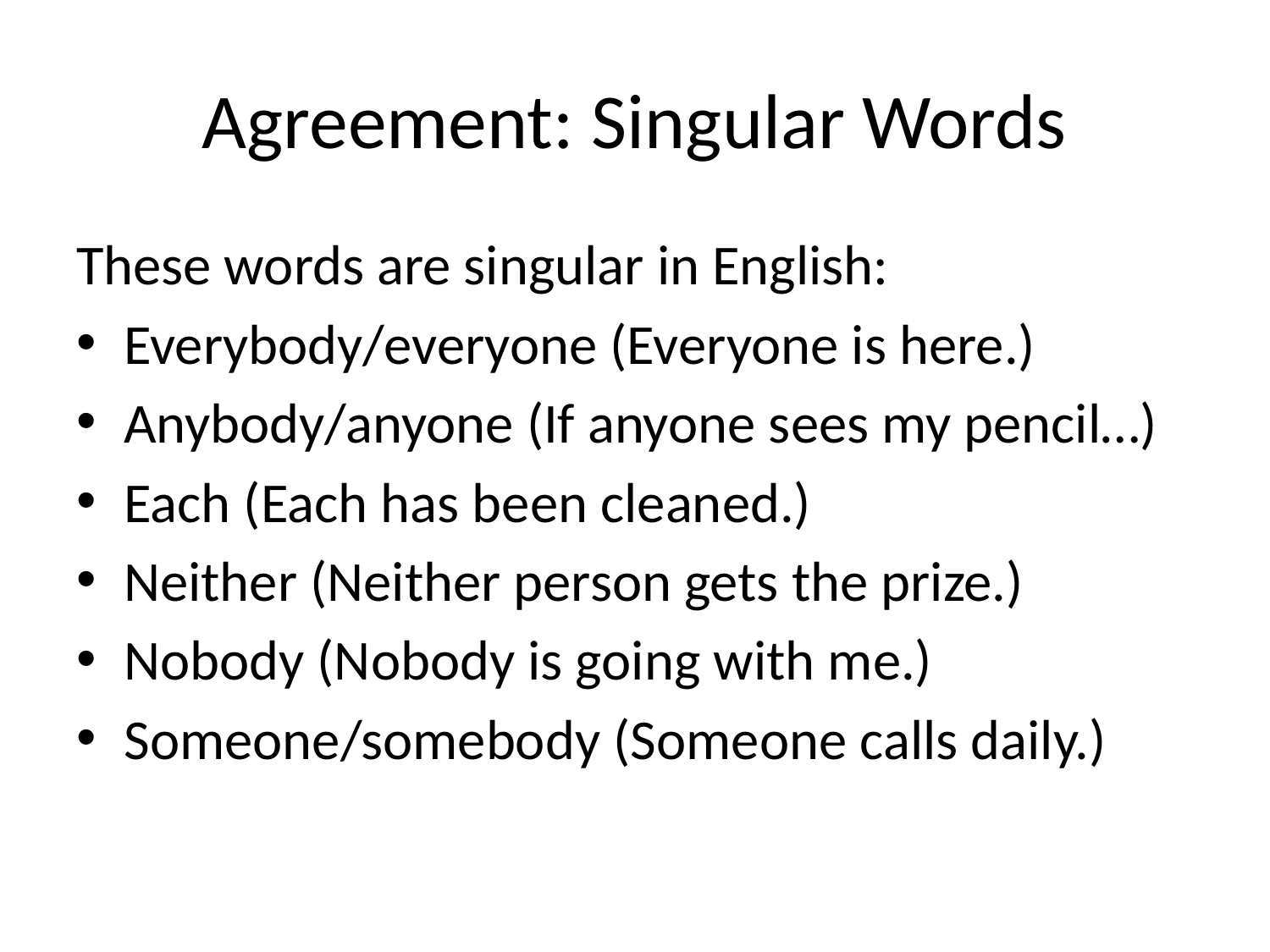

# Agreement: Singular Words
These words are singular in English:
Everybody/everyone (Everyone is here.)
Anybody/anyone (If anyone sees my pencil…)
Each (Each has been cleaned.)
Neither (Neither person gets the prize.)
Nobody (Nobody is going with me.)
Someone/somebody (Someone calls daily.)